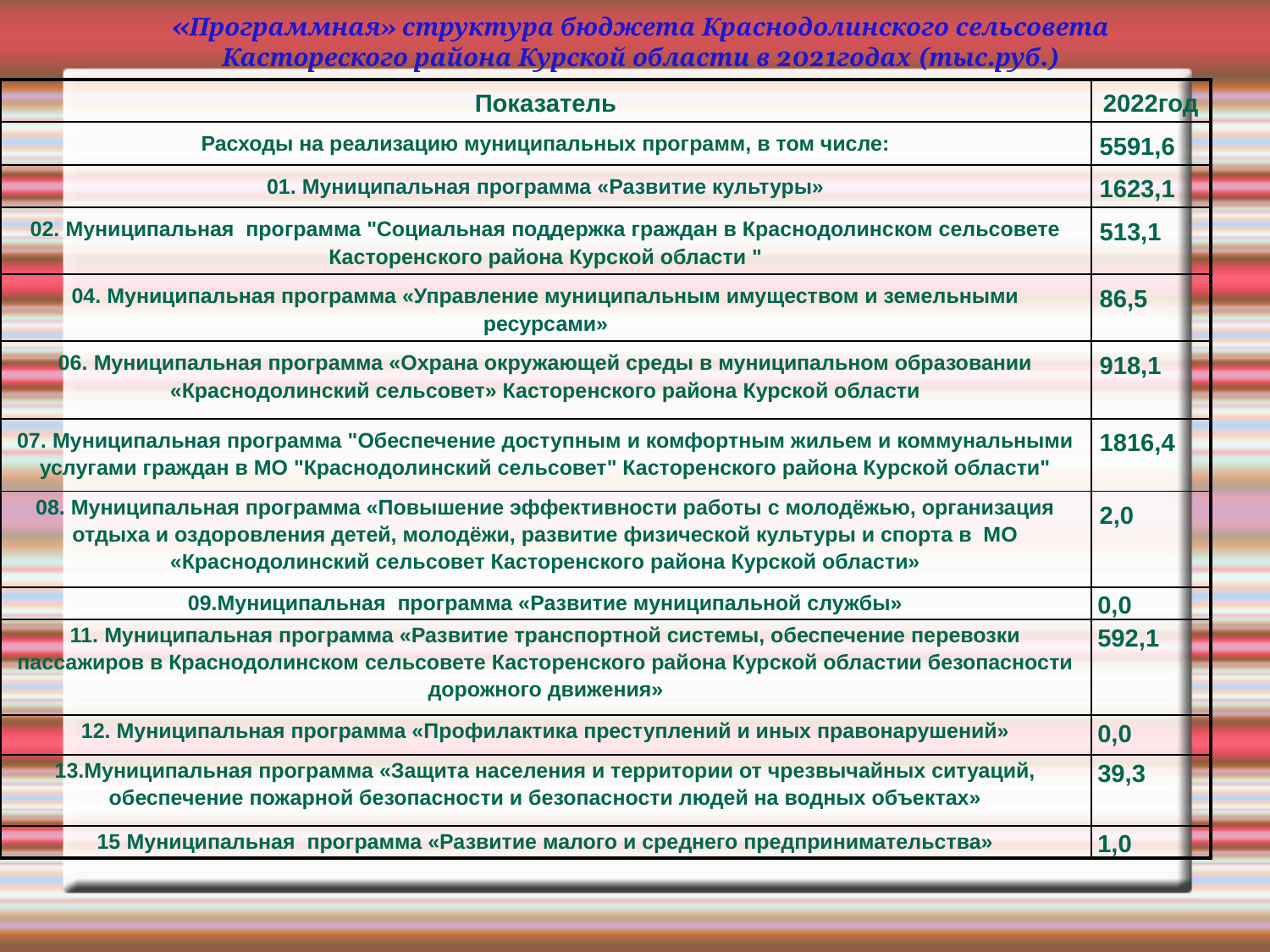

# «Программная» структура бюджета Краснодолинского сельсовета Кастореского района Курской области в 2021годах (тыс.руб.)
| Показатель | 2022год |
| --- | --- |
| Расходы на реализацию муниципальных программ, в том числе: | 5591,6 |
| 01. Муниципальная программа «Развитие культуры» | 1623,1 |
| 02. Муниципальная программа "Социальная поддержка граждан в Краснодолинском сельсовете Касторенского района Курской области " | 513,1 |
| 04. Муниципальная программа «Управление муниципальным имуществом и земельными ресурсами» | 86,5 |
| 06. Муниципальная программа «Охрана окружающей среды в муниципальном образовании «Краснодолинский сельсовет» Касторенского района Курской области | 918,1 |
| 07. Муниципальная программа "Обеспечение доступным и комфортным жильем и коммунальными услугами граждан в МО "Краснодолинский сельсовет" Касторенского района Курской области" | 1816,4 |
| 08. Муниципальная программа «Повышение эффективности работы с молодёжью, организация отдыха и оздоровления детей, молодёжи, развитие физической культуры и спорта в МО «Краснодолинский сельсовет Касторенского района Курской области» | 2,0 |
| 09.Муниципальная программа «Развитие муниципальной службы» | 0,0 |
| 11. Муниципальная программа «Развитие транспортной системы, обеспечение перевозки пассажиров в Краснодолинском сельсовете Касторенского района Курской областии безопасности дорожного движения» | 592,1 |
| 12. Муниципальная программа «Профилактика преступлений и иных правонарушений» | 0,0 |
| 13.Муниципальная программа «Защита населения и территории от чрезвычайных ситуаций, обеспечение пожарной безопасности и безопасности людей на водных объектах» | 39,3 |
| 15 Муниципальная программа «Развитие малого и среднего предпринимательства» | 1,0 |